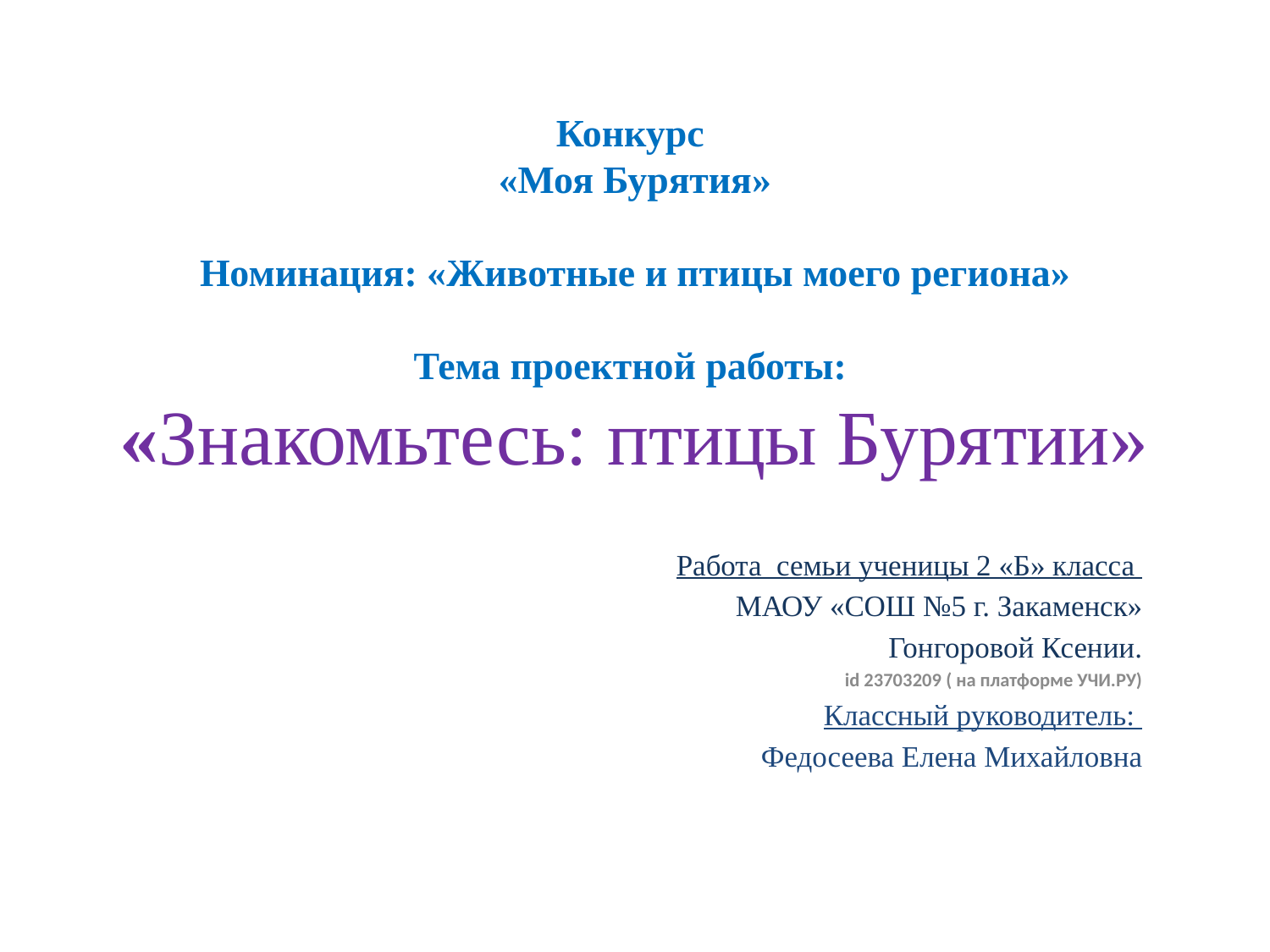

# Конкурс «Моя Бурятия» Номинация: «Животные и птицы моего региона» Тема проектной работы: «Знакомьтесь: птицы Бурятии»
Работа  семьи ученицы 2 «Б» класса
МАОУ «СОШ №5 г. Закаменск»
 Гонгоровой Ксении.
id 23703209 ( на платформе УЧИ.РУ)
Классный руководитель:
Федосеева Елена Михайловна